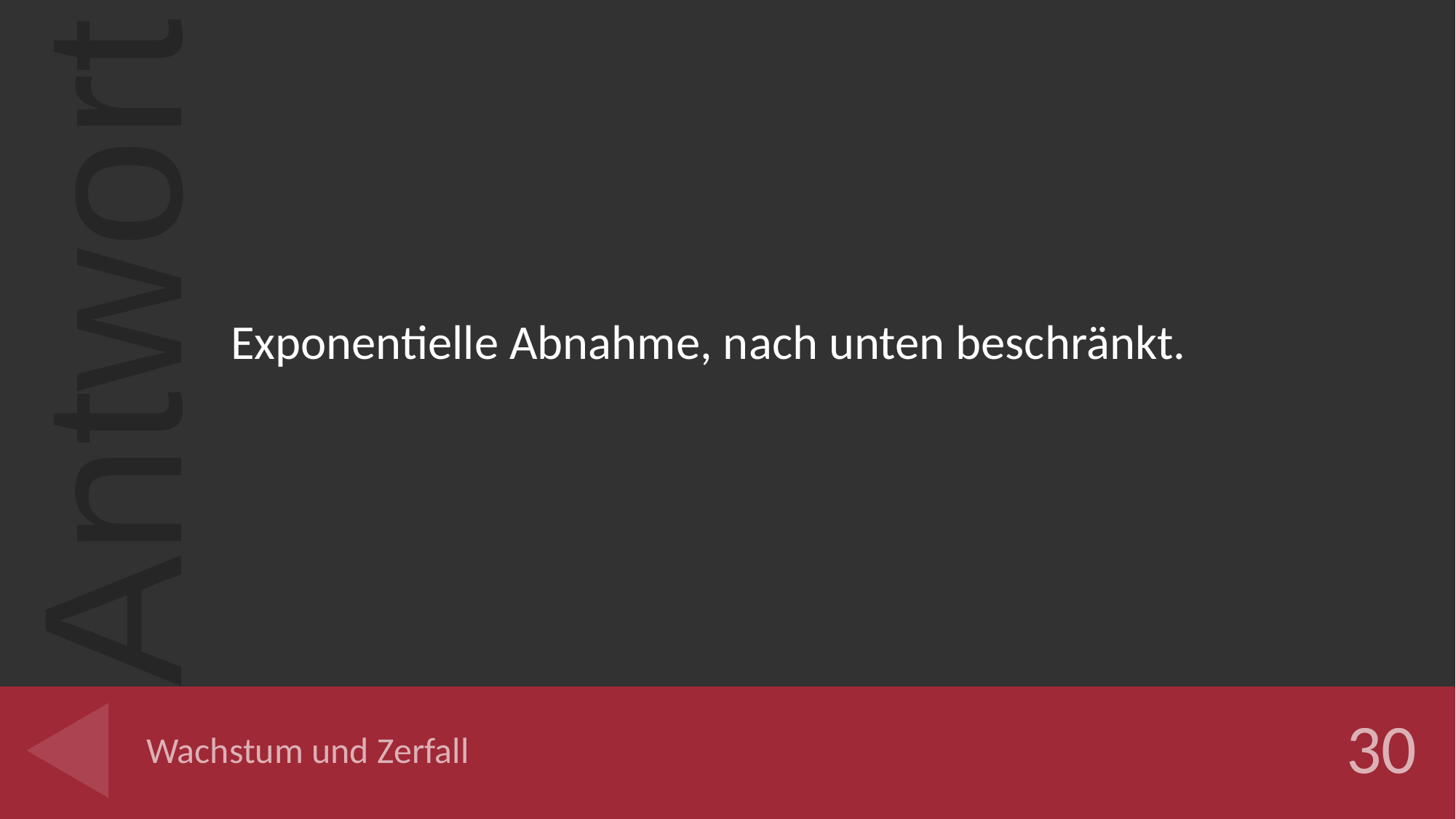

Exponentielle Abnahme, nach unten beschränkt.
# Wachstum und Zerfall
30